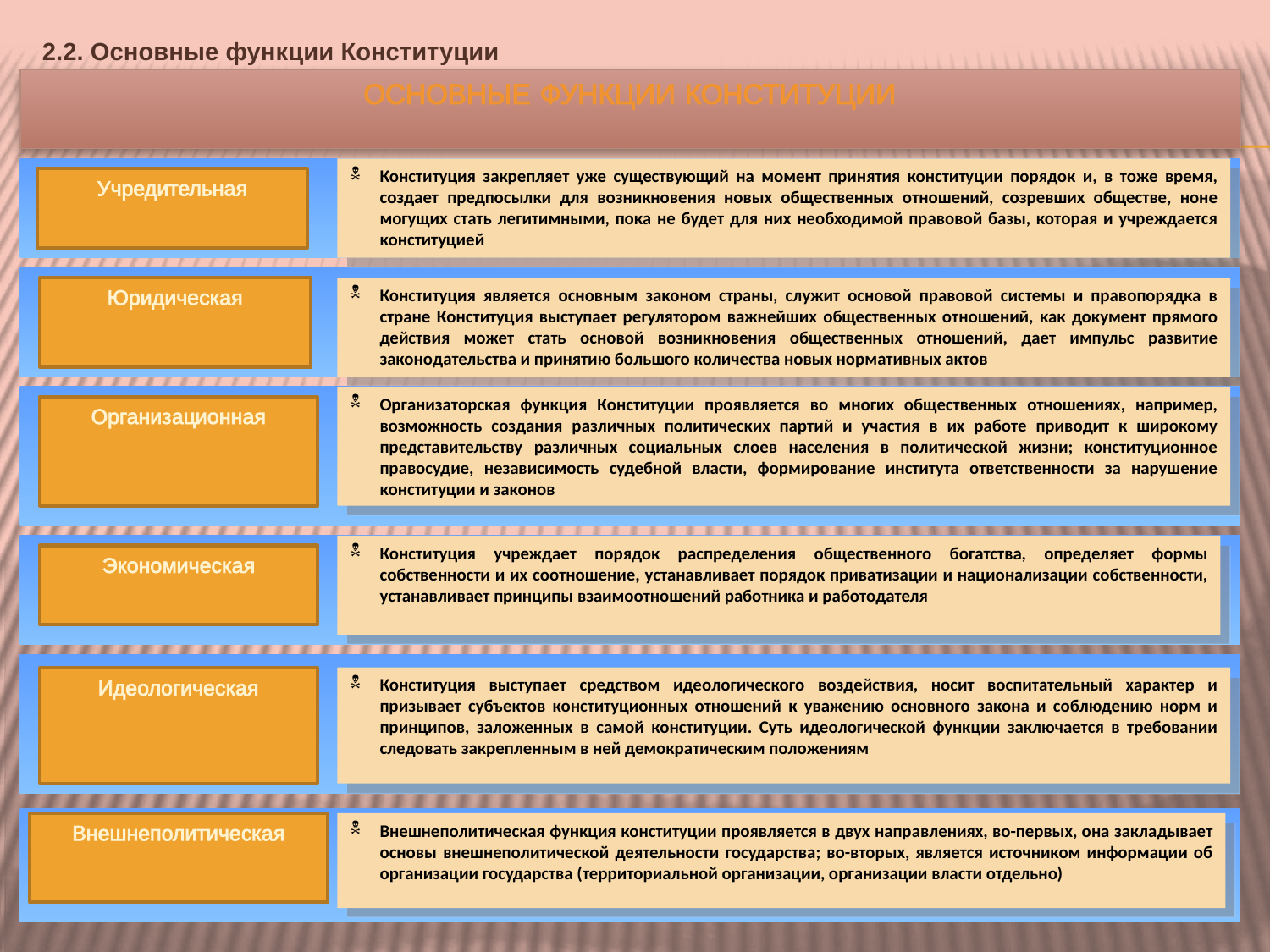

2.2. Основные функции Конституции
Основные функции конституции

Конституция закрепляет уже существующий на момент принятия конституции порядок и, в тоже время, создает предпосылки для возникновения новых общественных отношений, созревших обществе, ноне могущих стать легитимными, пока не будет для них необходимой правовой базы, которая и учреждается конституцией
Учредительная

Юридическая
Конституция является основным законом страны, служит основой правовой системы и правопорядка в стране Конституция выступает регулятором важнейших общественных отношений, как документ прямого действия может стать основой возникновения общественных отношений, дает импульс развитие законодательства и принятию большого количества новых нормативных актов

Организаторская функция Конституции проявляется во многих общественных отношениях, например, возможность создания различных политических партий и участия в их работе приводит к широкому представительству различных социальных слоев населения в политической жизни; конституционное правосудие, независимость судебной власти, формирование института ответственности за нарушение конституции и законов
Организационная

Конституция учреждает порядок распределения общественного богатства, определяет формы собственности и их соотношение, устанавливает порядок приватизации и национализации собственности, устанавливает принципы взаимоотношений работника и работодателя
Экономическая

Конституция выступает средством идеологического воздействия, носит воспитательный характер и призывает субъектов конституционных отношений к уважению основного закона и соблюдению норм и принципов, заложенных в самой конституции. Суть идеологической функции заключается в требовании следовать закрепленным в ней демократическим положениям
Идеологическая

Внешнеполитическая функция конституции проявляется в двух направлениях, во-первых, она закладывает основы внешнеполитической деятельности государства; во-вторых, является источником информации об организации государства (территориальной организации, организации власти отдельно)
Внешнеполитическая